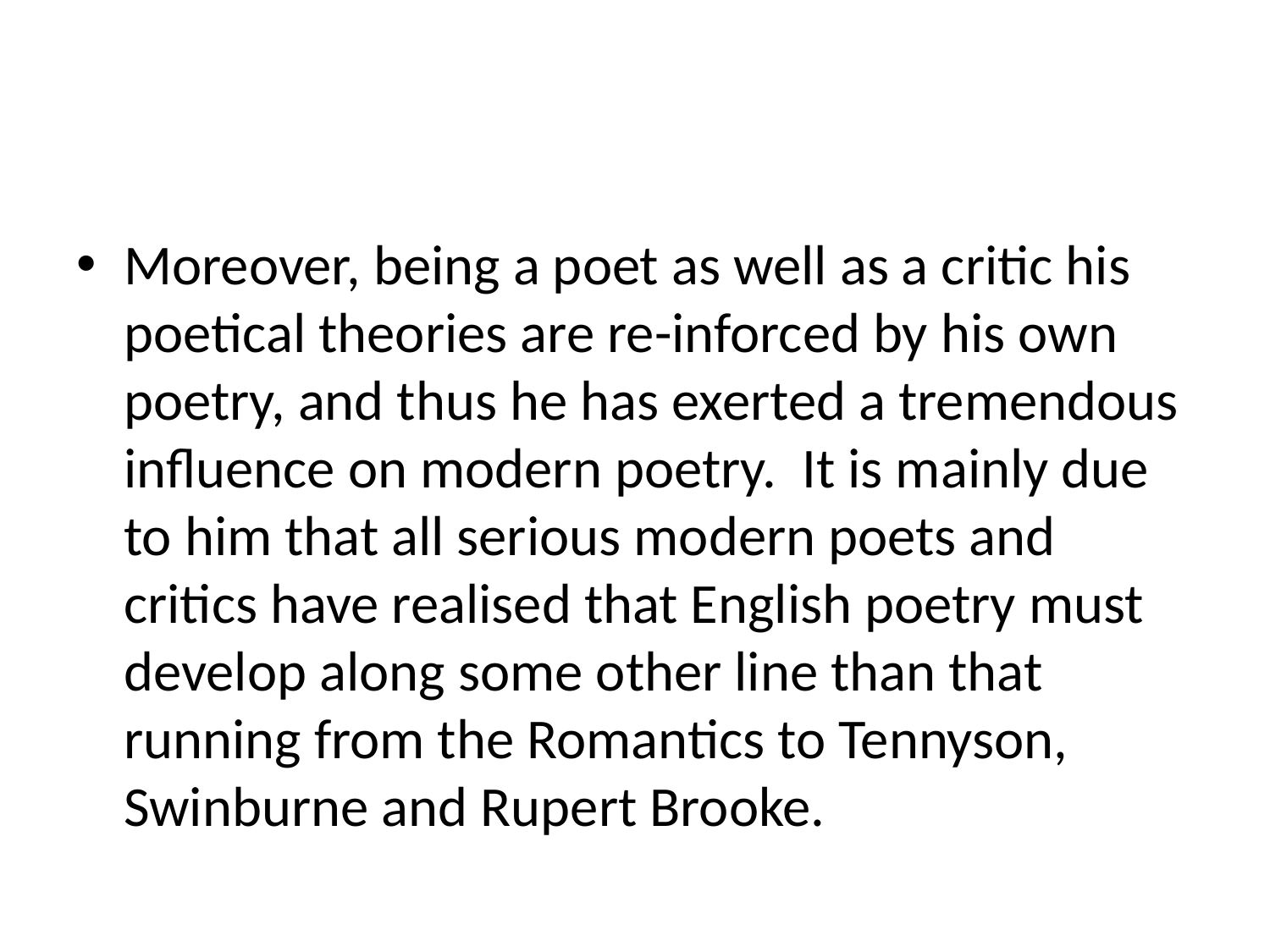

#
Moreover, being a poet as well as a critic his poetical theories are re-inforced by his own poetry, and thus he has exerted a tremendous influence on modern poetry.  It is mainly due to him that all serious modern poets and critics have realised that English poetry must develop along some other line than that running from the Romantics to Tennyson, Swinburne and Rupert Brooke.